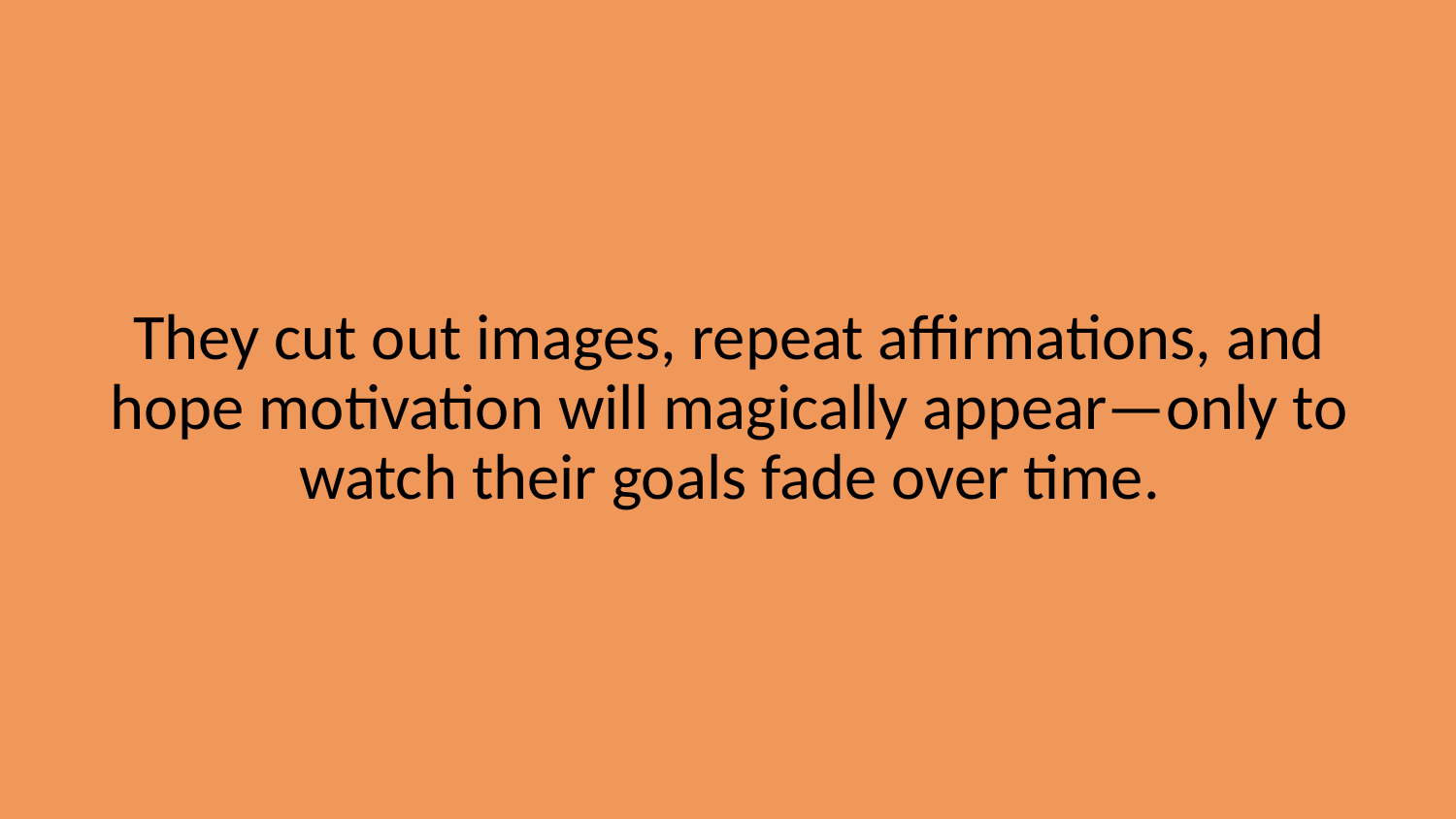

They cut out images, repeat affirmations, and hope motivation will magically appear—only to watch their goals fade over time.